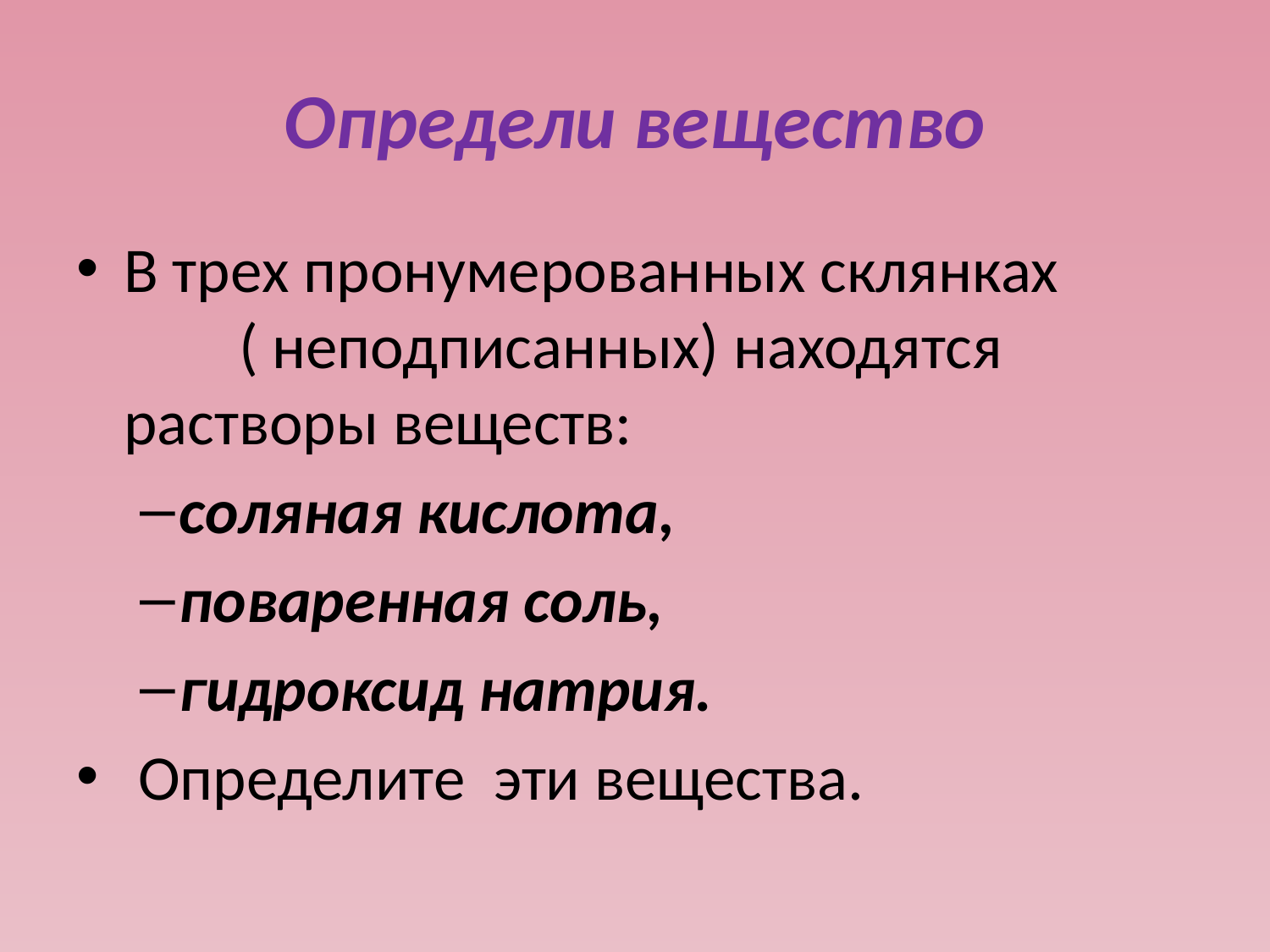

# Определи вещество
В трех пронумерованных склянках                  ( неподписанных) находятся растворы веществ:
соляная кислота,
поваренная соль,
гидроксид натрия.
 Определите  эти вещества.